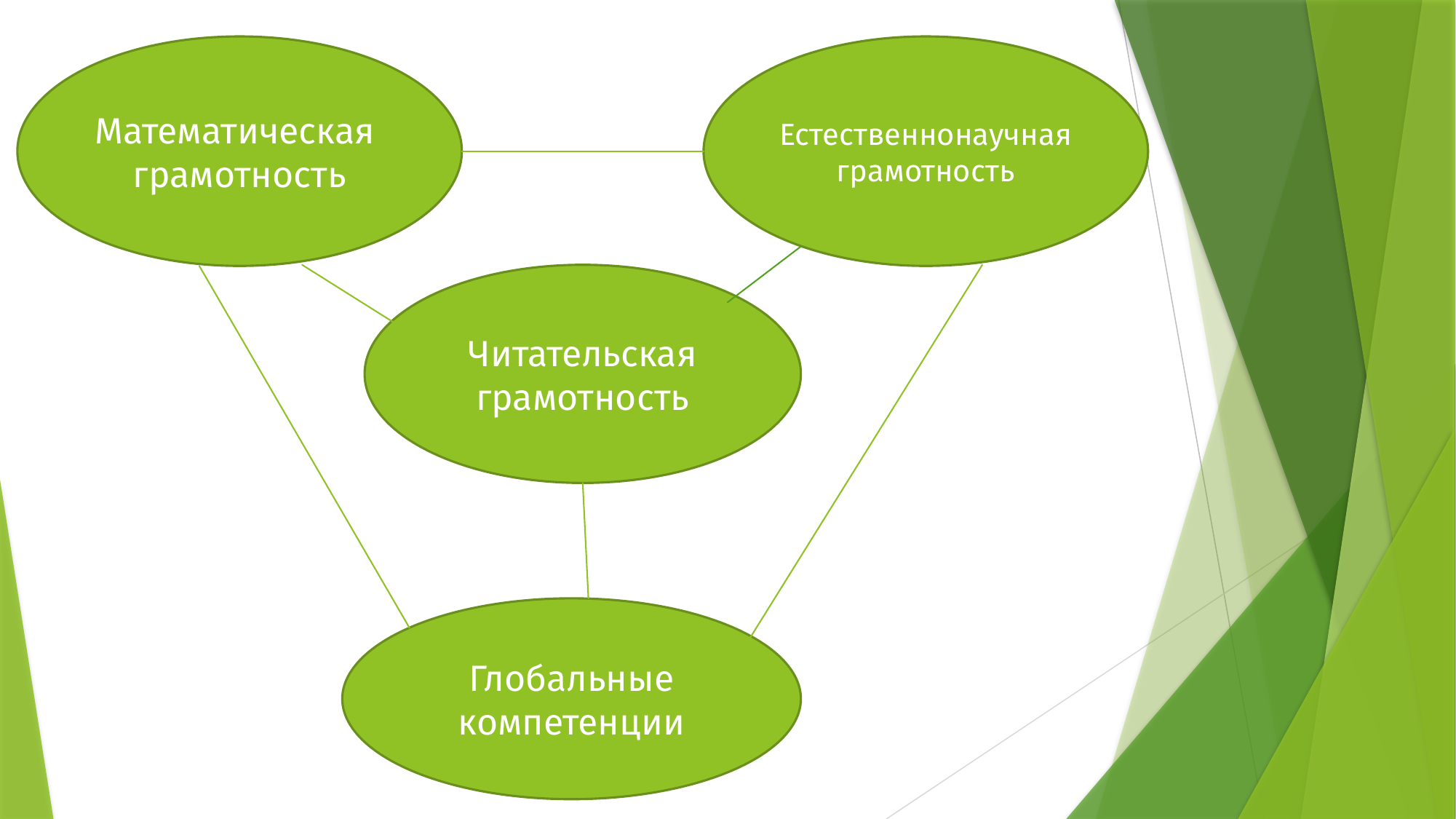

Математическая
грамотность
Естественнонаучная грамотность
Читательская грамотность
#

Глобальные компетенции